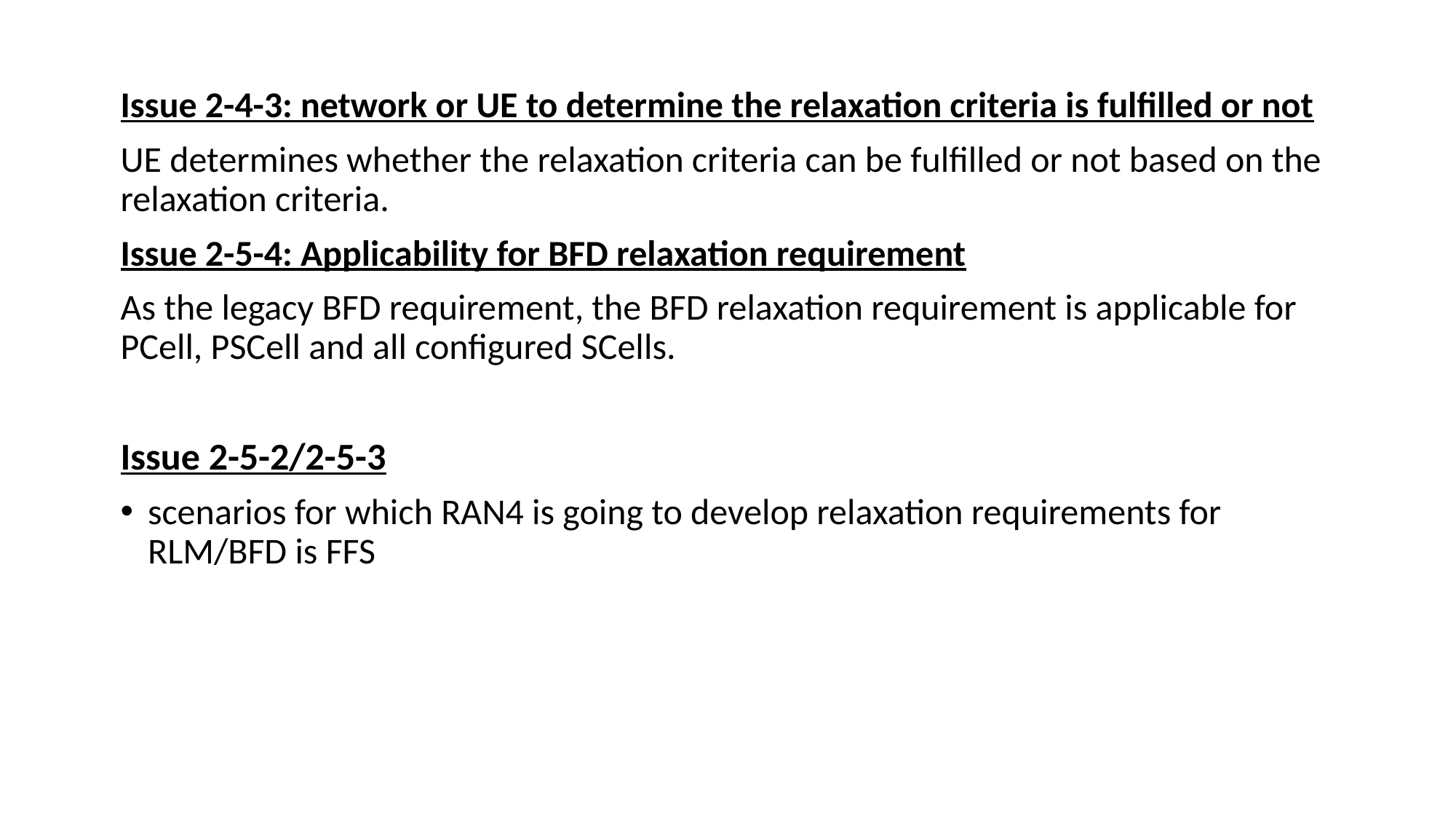

Issue 2-4-3: network or UE to determine the relaxation criteria is fulfilled or not
UE determines whether the relaxation criteria can be fulfilled or not based on the relaxation criteria.
Issue 2-5-4: Applicability for BFD relaxation requirement
As the legacy BFD requirement, the BFD relaxation requirement is applicable for PCell, PSCell and all configured SCells.

Issue 2-5-2/2-5-3
scenarios for which RAN4 is going to develop relaxation requirements for RLM/BFD is FFS